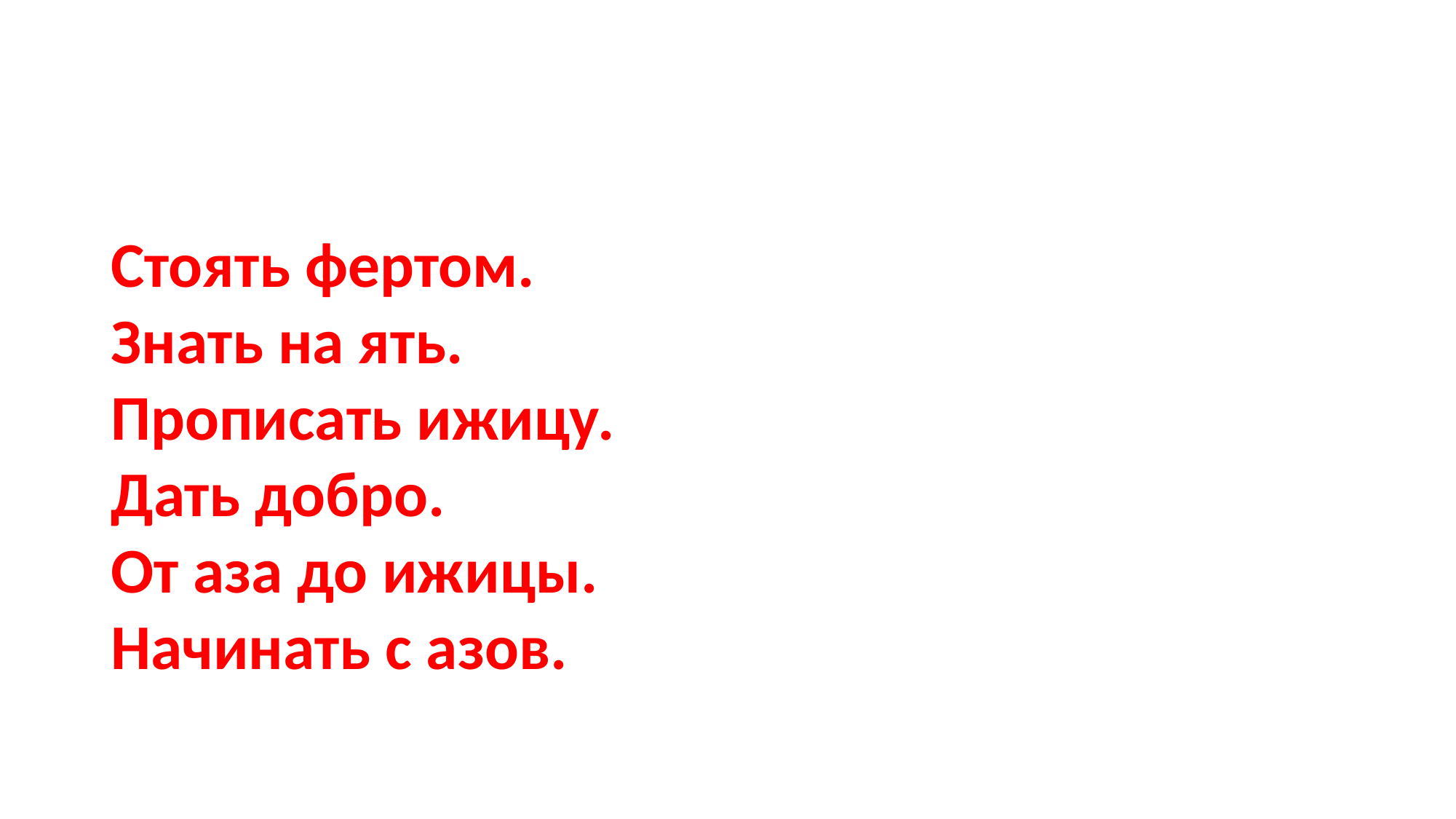

#

Стоять фертом.
Знать на ять.
Прописать ижицу.
Дать добро.
От аза до ижицы.
Начинать с азов.